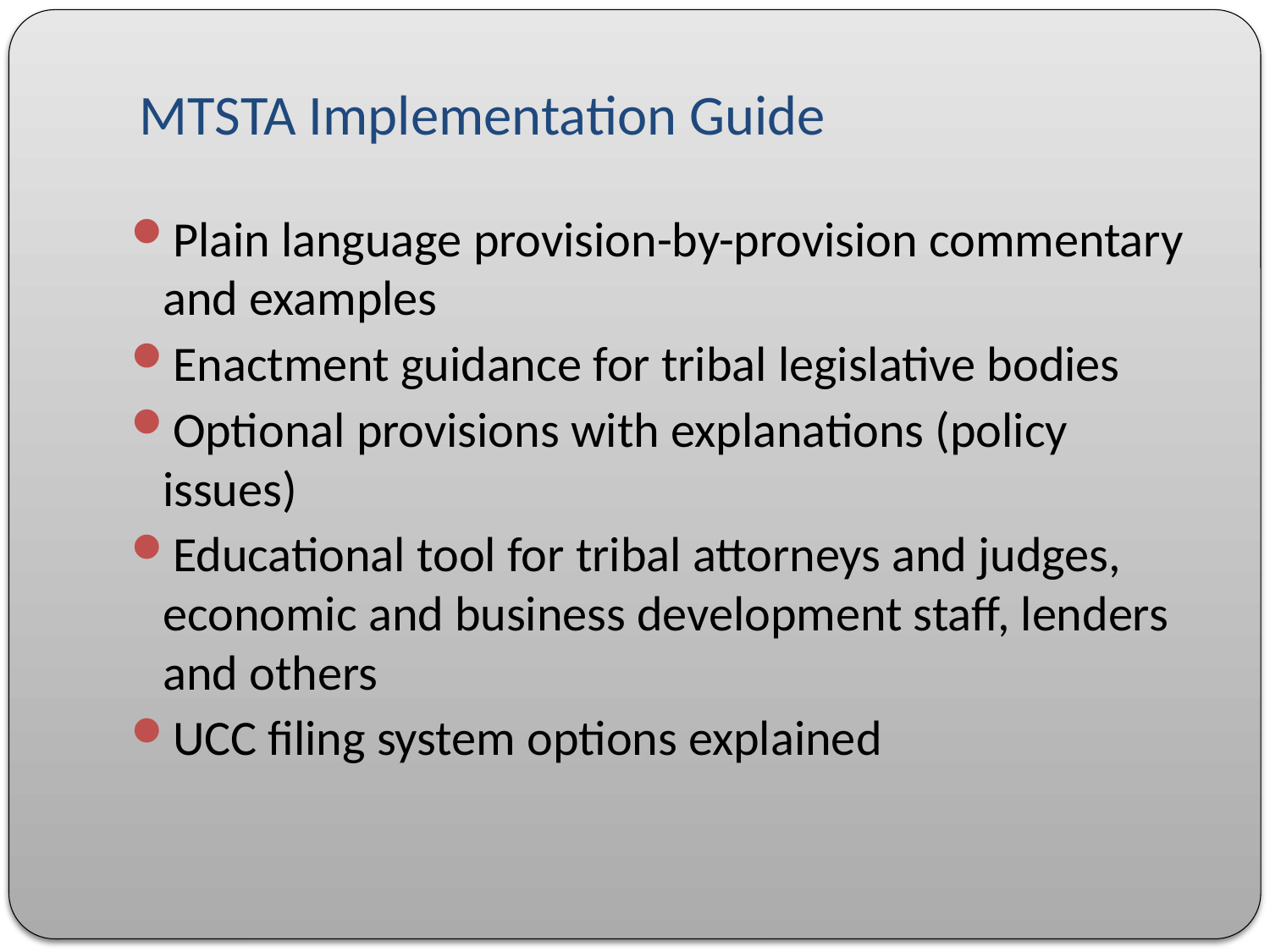

# MTSTA Implementation Guide
Plain language provision-by-provision commentary and examples
Enactment guidance for tribal legislative bodies
Optional provisions with explanations (policy issues)
Educational tool for tribal attorneys and judges, economic and business development staff, lenders and others
UCC filing system options explained